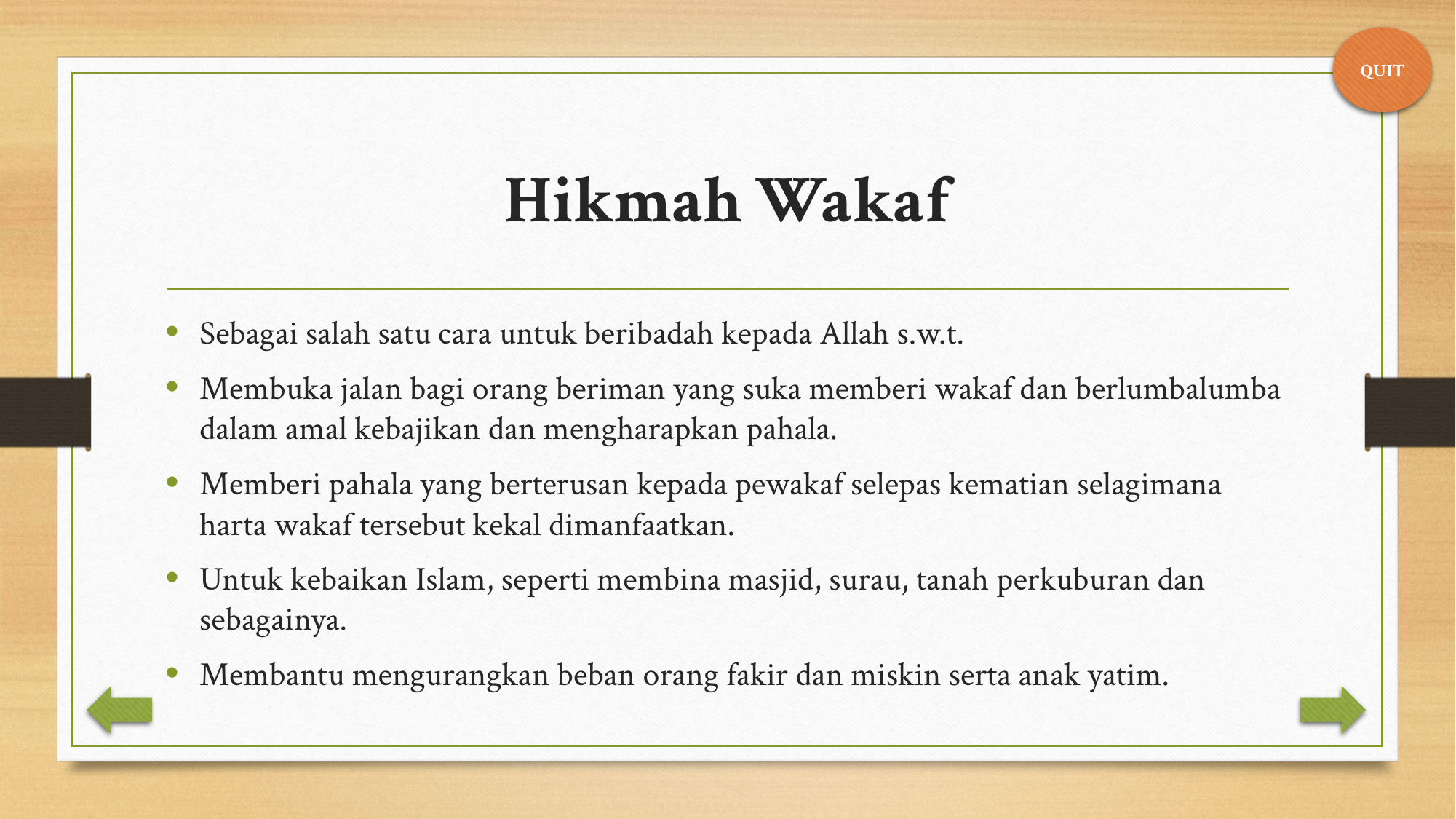

QUIT
# Hikmah Wakaf
Sebagai salah satu cara untuk beribadah kepada Allah s.w.t.
Membuka jalan bagi orang beriman yang suka memberi wakaf dan berlumbalumba dalam amal kebajikan dan mengharapkan pahala.
Memberi pahala yang berterusan kepada pewakaf selepas kematian selagimana harta wakaf tersebut kekal dimanfaatkan.
Untuk kebaikan Islam, seperti membina masjid, surau, tanah perkuburan dan sebagainya.
Membantu mengurangkan beban orang fakir dan miskin serta anak yatim.